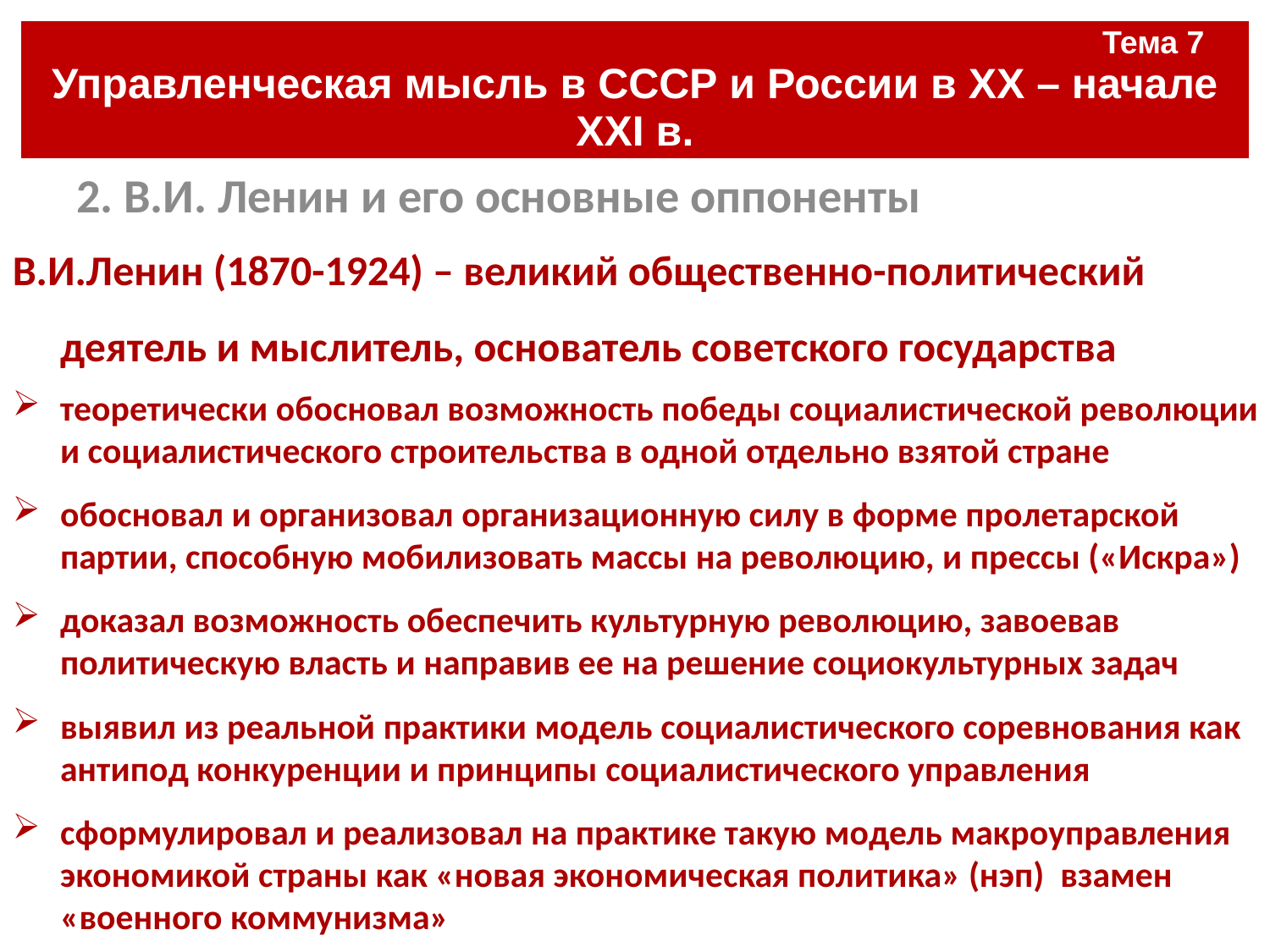

| Тема 7 Управленческая мысль в СССР и России в ХХ – начале ХХI в. |
| --- |
2. В.И. Ленин и его основные оппоненты

#
В.И.Ленин (1870-1924) – великий общественно-политический деятель и мыслитель, основатель советского государства
теоретически обосновал возможность победы социалистической революции и социалистического строительства в одной отдельно взятой стране
обосновал и организовал организационную силу в форме пролетарской партии, способную мобилизовать массы на революцию, и прессы («Искра»)
доказал возможность обеспечить культурную революцию, завоевав политическую власть и направив ее на решение социокультурных задач
выявил из реальной практики модель социалистического соревнования как антипод конкуренции и принципы социалистического управления
сформулировал и реализовал на практике такую модель макроуправления экономикой страны как «новая экономическая политика» (нэп)  взамен «военного коммунизма»